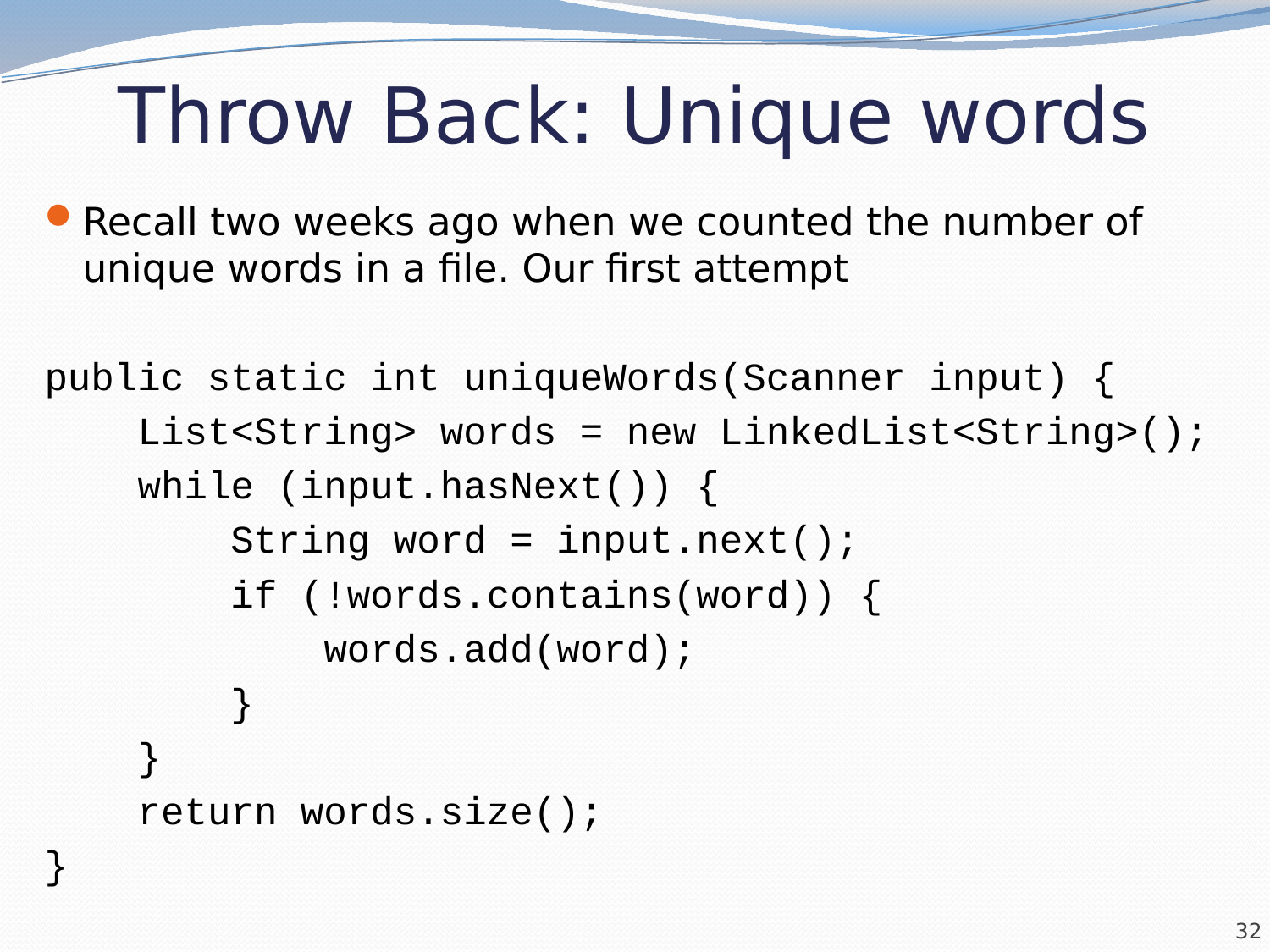

# Throw Back: Unique words
Recall two weeks ago when we counted the number of unique words in a file. Our first attempt

public static int uniqueWords(Scanner input) {
    List<String> words = new LinkedList<String>();
    while (input.hasNext()) {
        String word = input.next();
        if (!words.contains(word)) {
            words.add(word);
        }
    }
    return words.size();
}